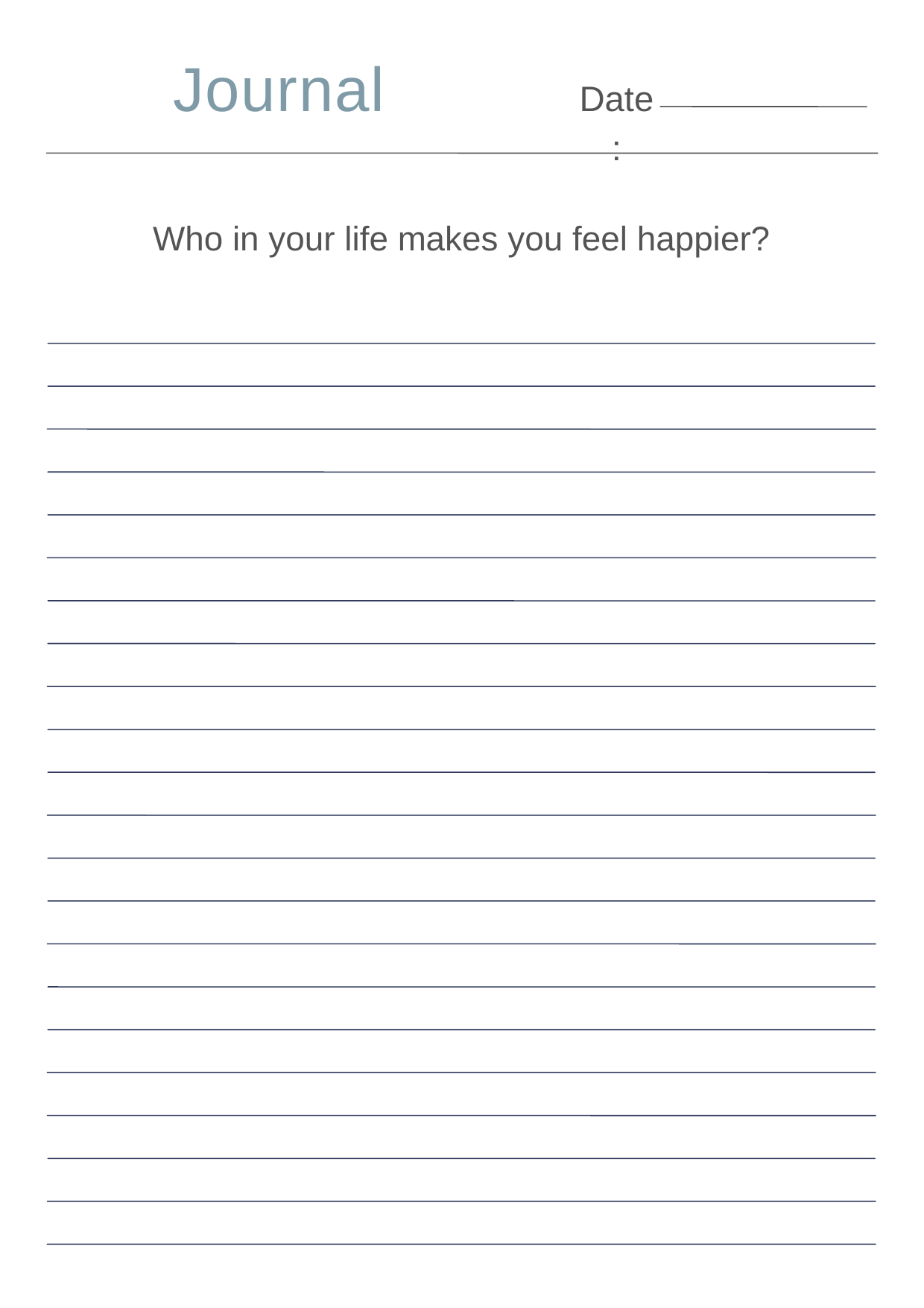

Journal
Date:

Who in your life makes you feel happier?